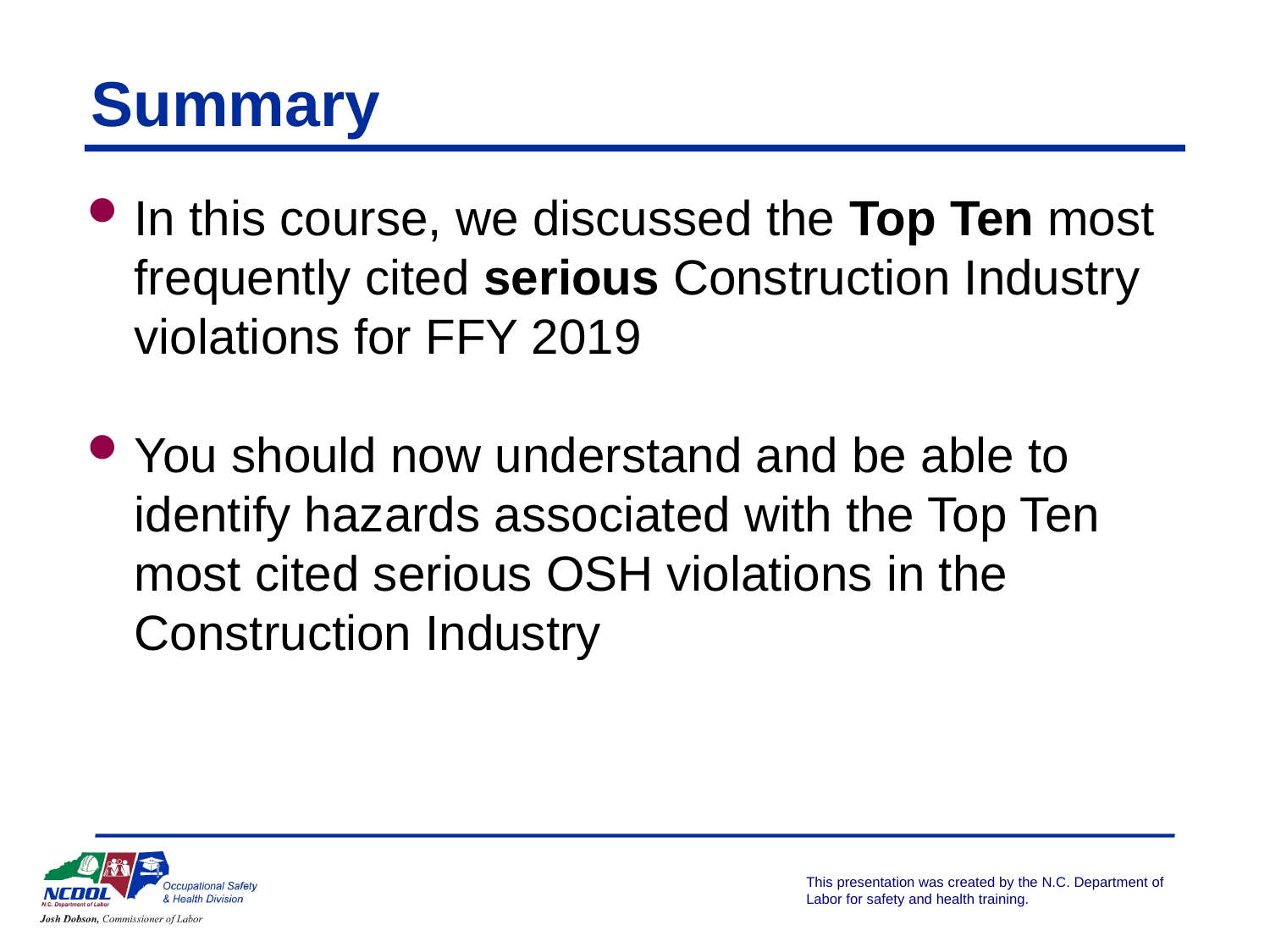

# Summary
In this course, we discussed the Top Ten most frequently cited serious Construction Industry violations for FFY 2019

You should now understand and be able to identify hazards associated with the Top Ten most cited serious OSH violations in the Construction Industry